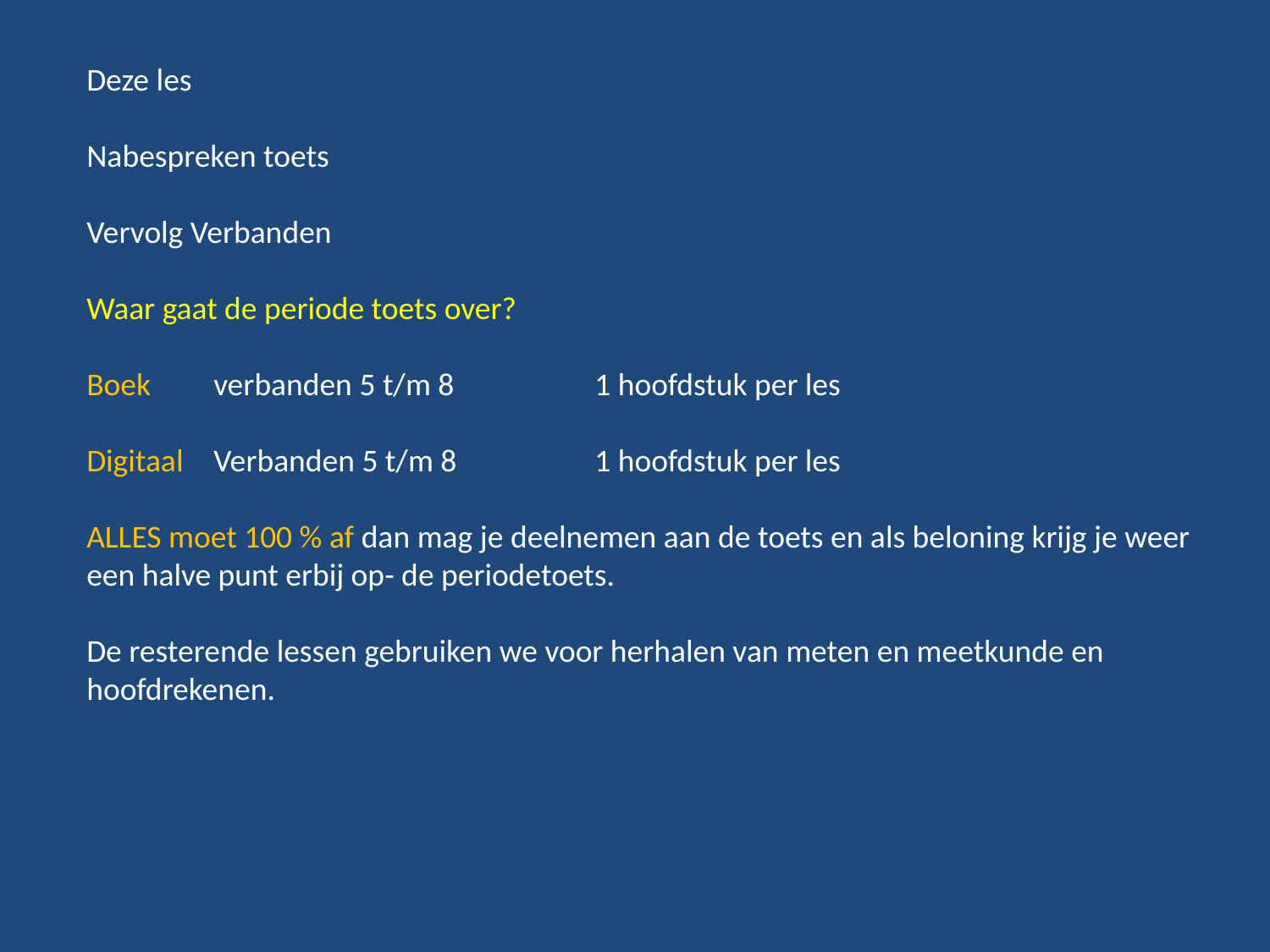

Deze les

Nabespreken toets

Vervolg Verbanden

Waar gaat de periode toets over?

Boek 	verbanden 5 t/m 8 		1 hoofdstuk per les

Digitaal 	Verbanden 5 t/m 8  	1 hoofdstuk per les

ALLES moet 100 % af dan mag je deelnemen aan de toets en als beloning krijg je weer een halve punt erbij op- de periodetoets.

De resterende lessen gebruiken we voor herhalen van meten en meetkunde en hoofdrekenen.